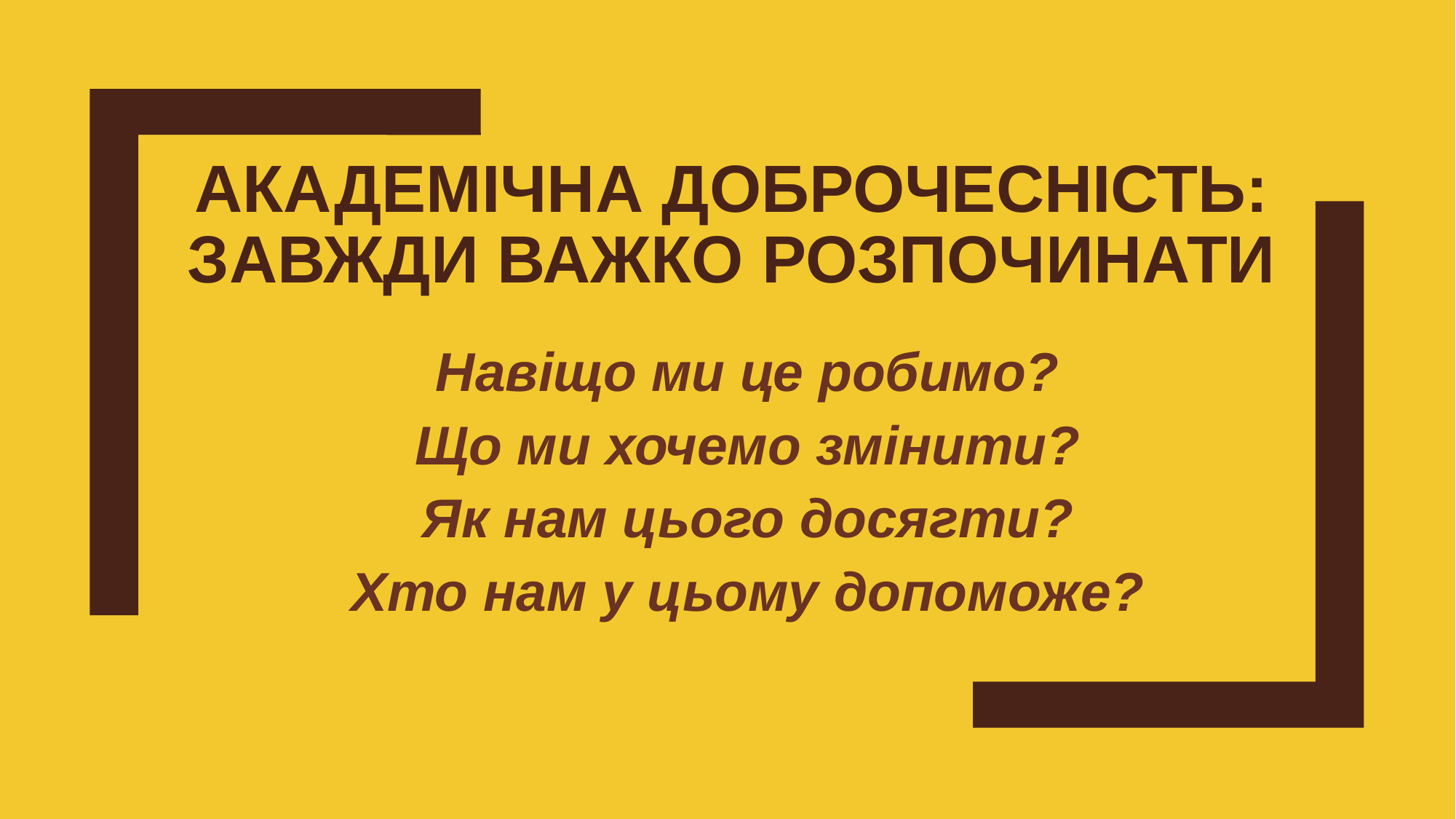

# Академічна доброчесність: завжди важко розпочинати
Навіщо ми це робимо?
Що ми хочемо змінити?
Як нам цього досягти?
Хто нам у цьому допоможе?